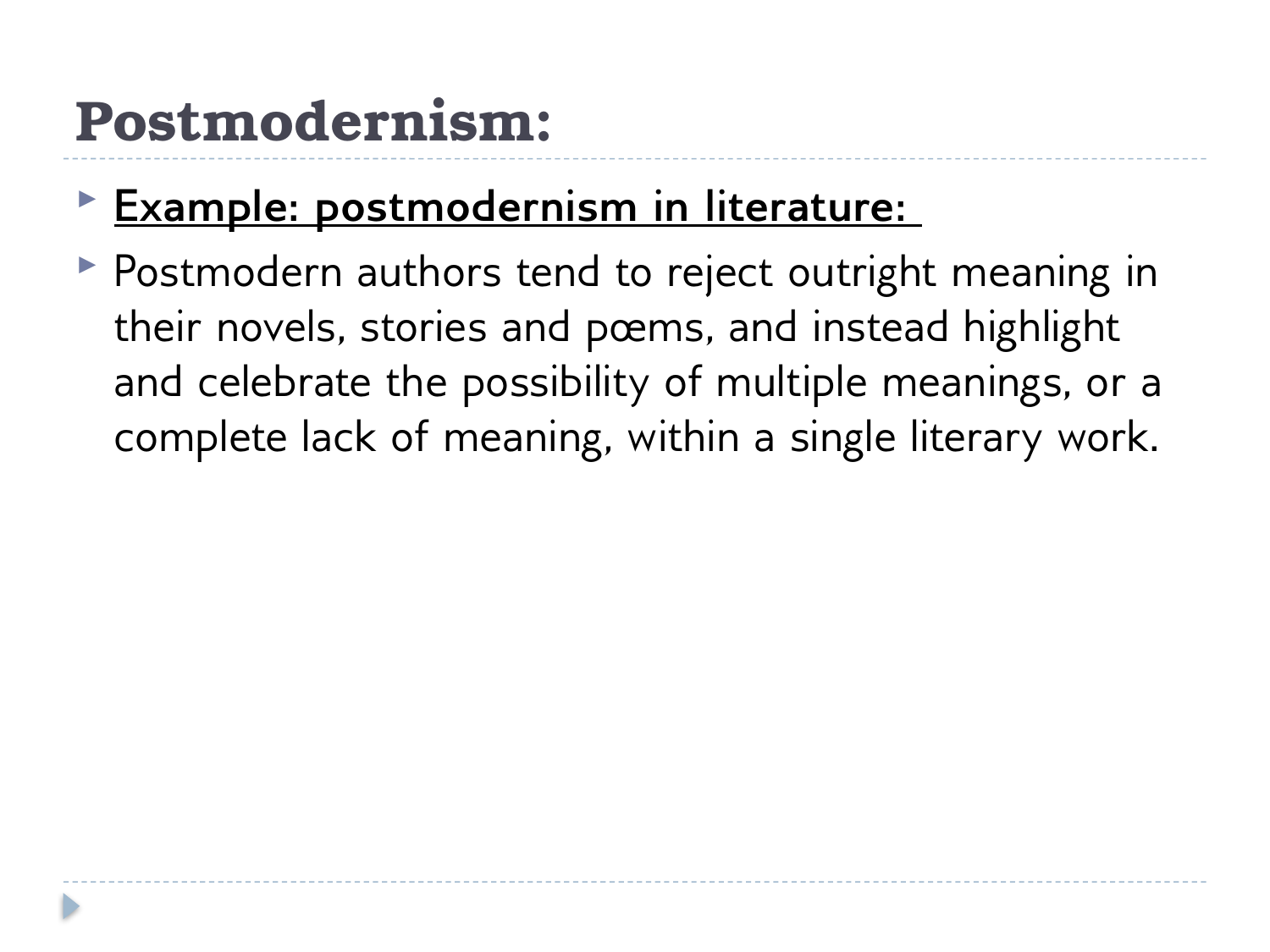

# Postmodernism:
Example: postmodernism in literature:
Postmodern authors tend to reject outright meaning in their novels, stories and poems, and instead highlight and celebrate the possibility of multiple meanings, or a complete lack of meaning, within a single literary work.